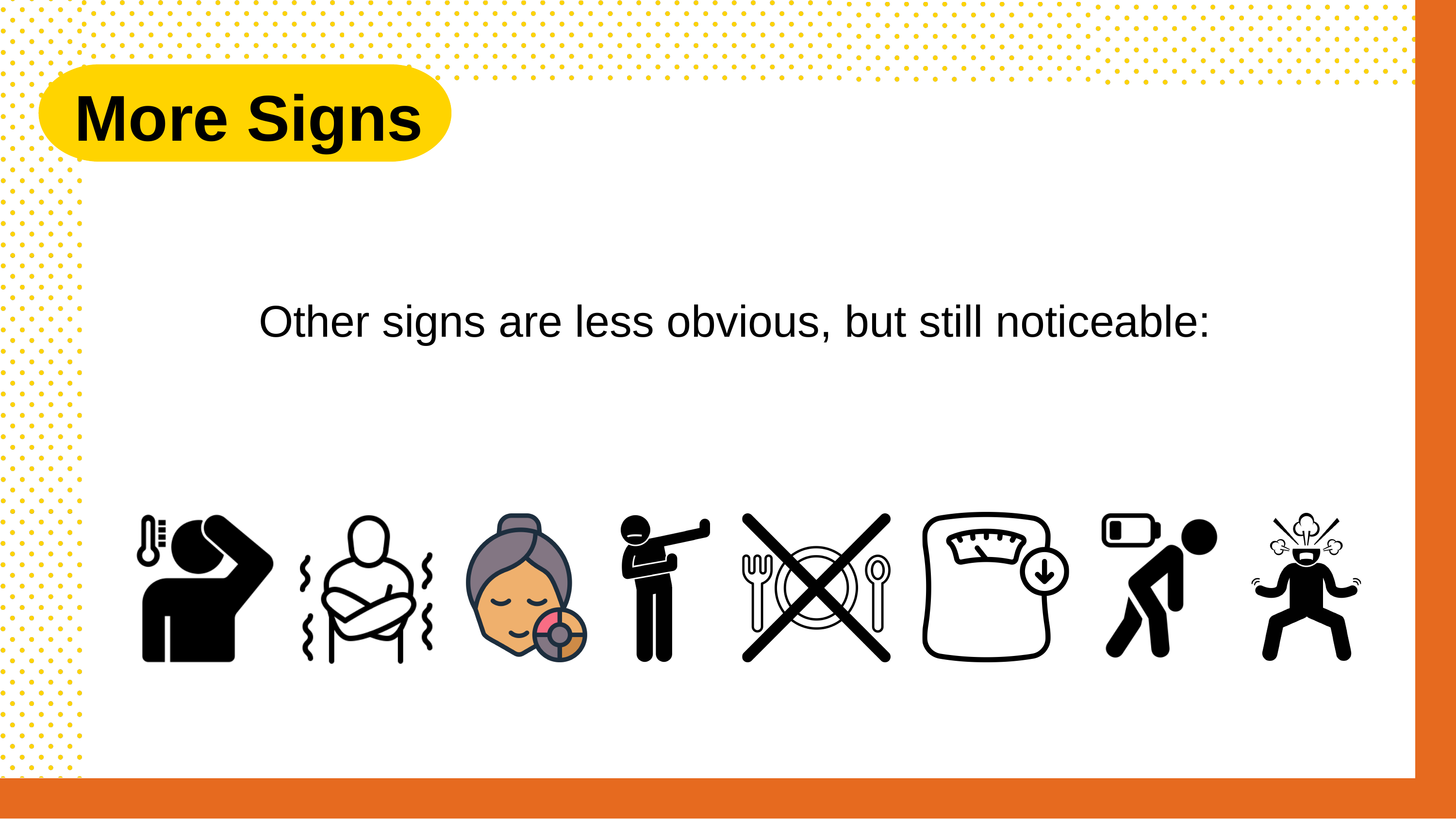

More Signs

Other signs are less obvious, but still noticeable: